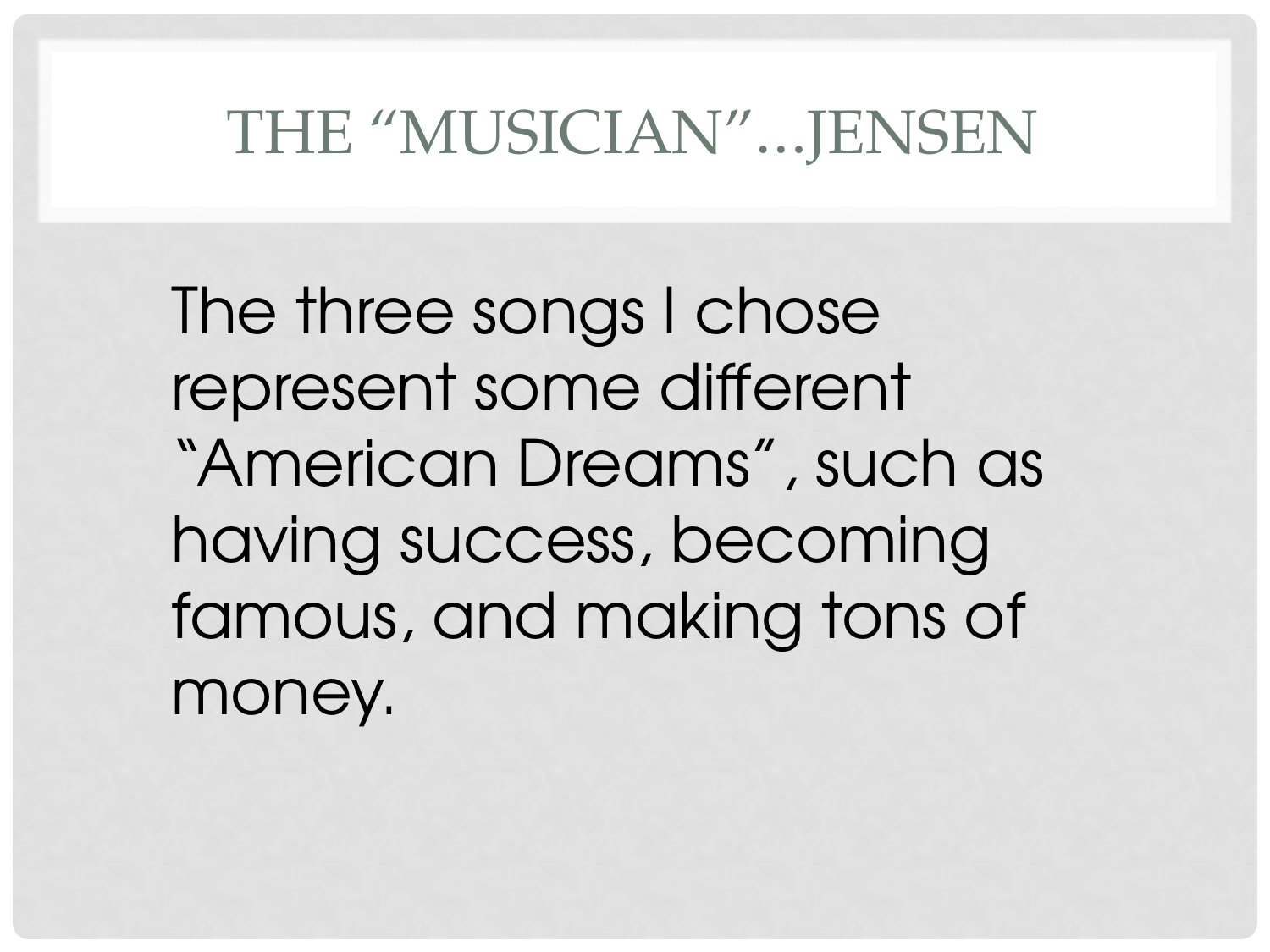

# The “Musician”…Jensen
The three songs I chose represent some different “American Dreams”, such as having success, becoming famous, and making tons of money.